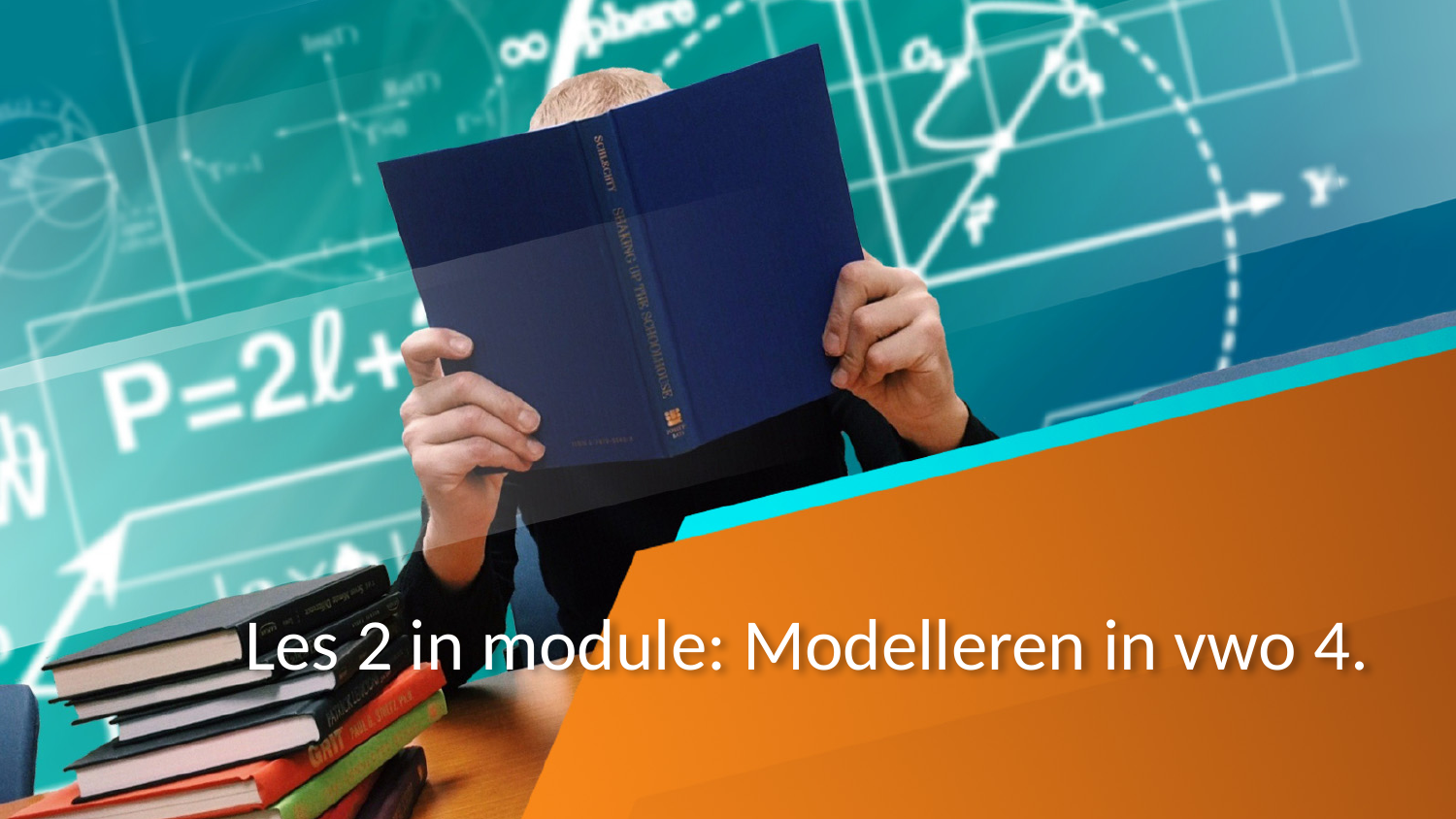

# Les 2 in module: Modelleren in vwo 4.